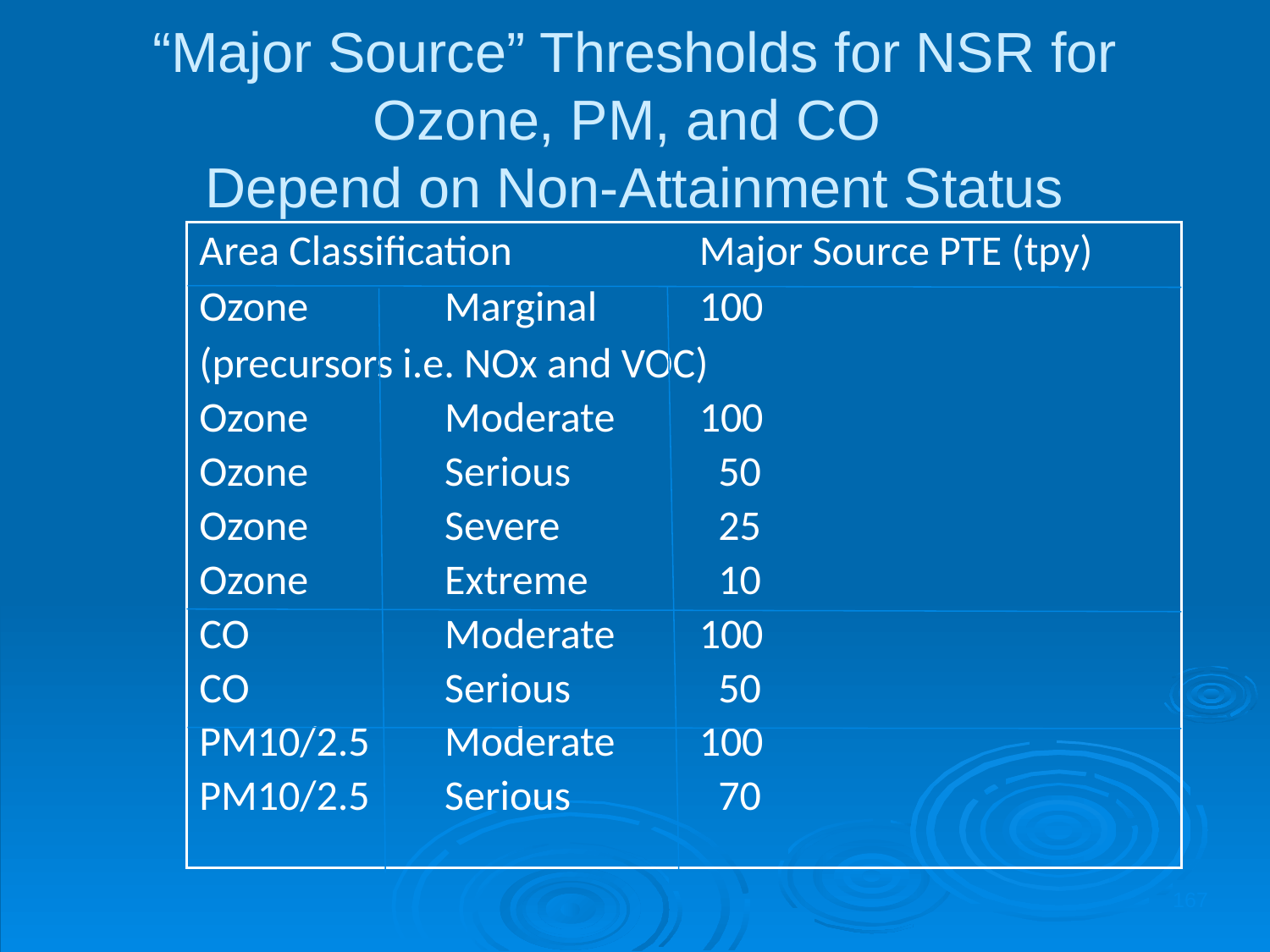

“Major Source” Thresholds for NSR for Ozone, PM, and CO
Depend on Non-Attainment Status
Area Classification     	Major Source PTE (tpy)
Ozone	Marginal	100
(precursors i.e. NOx and VOC)
Ozone	Moderate	100
Ozone	Serious	  50
Ozone	Severe	  25
Ozone	Extreme	  10
CO	Moderate	100
CO	Serious 	  50
PM10/2.5	Moderate	100
PM10/2.5	Serious	  70

167